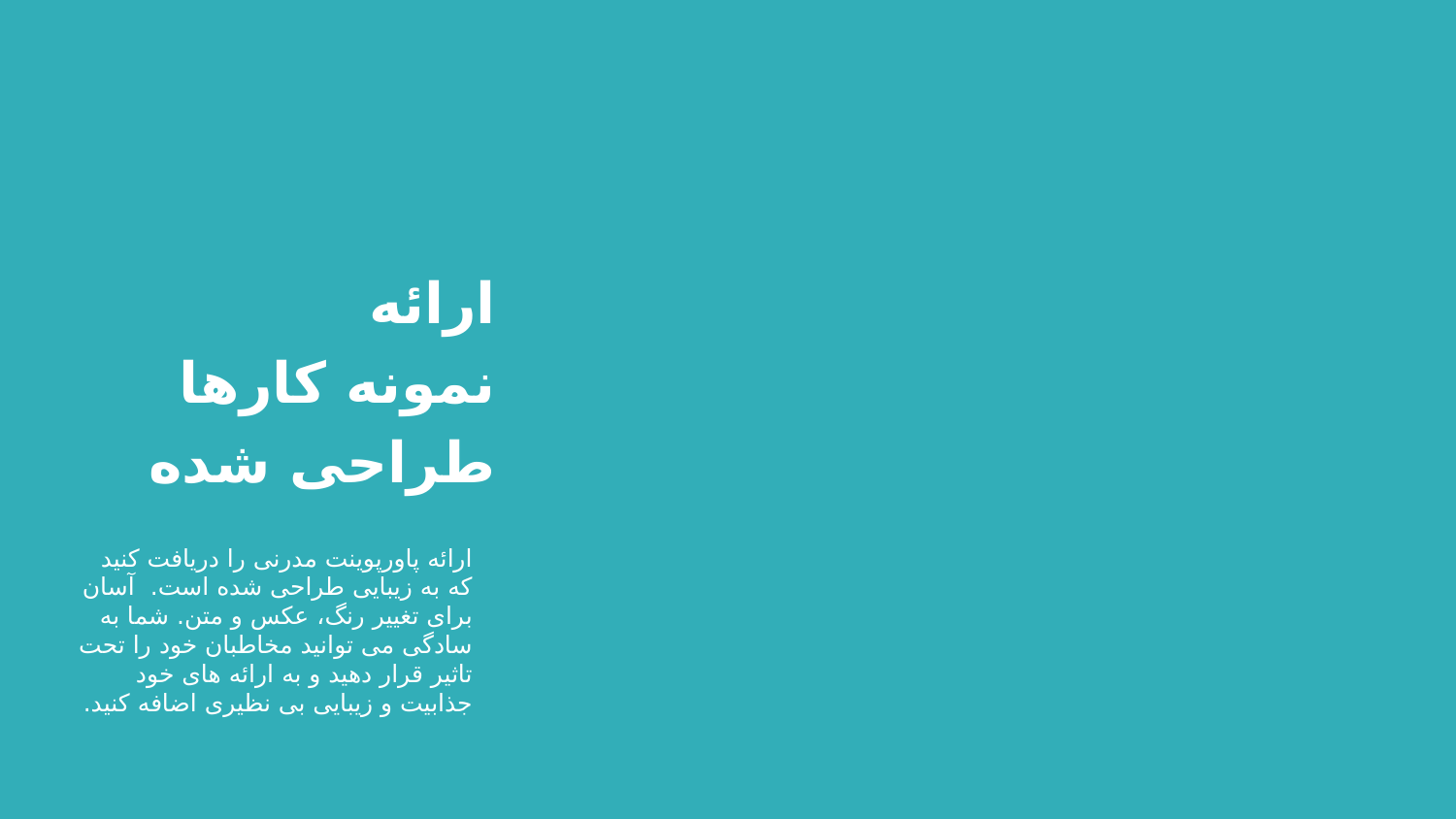

ارائه
نمونه کارها
طراحی شده

ارائه پاورپوینت مدرنی را دریافت کنید که به زیبایی طراحی شده است.  آسان برای تغییر رنگ، عکس و متن. شما به سادگی می توانید مخاطبان خود را تحت تاثیر قرار دهید و به ارائه های خود جذابیت و زیبایی بی نظیری اضافه کنید.